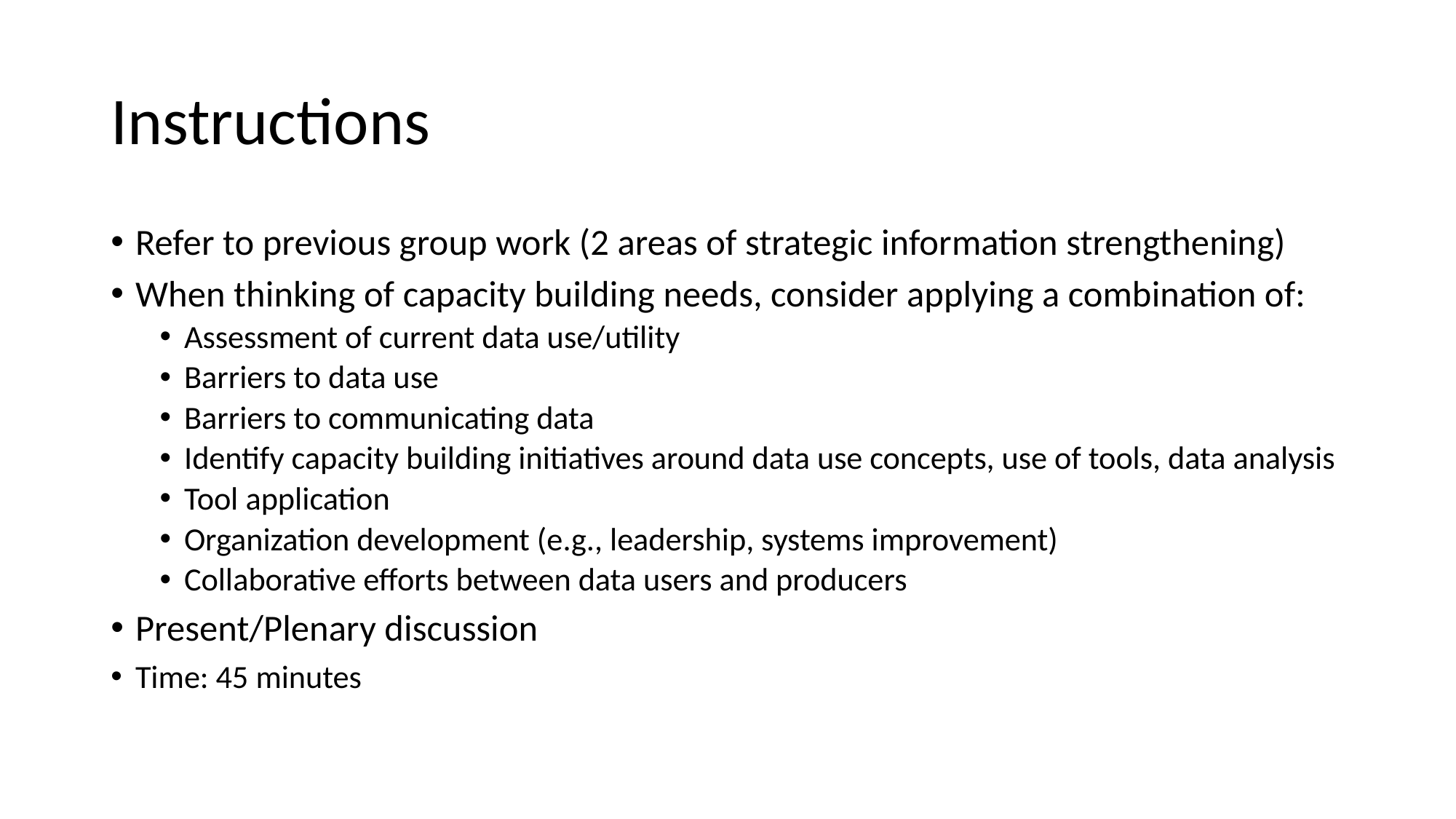

# Instructions
Refer to previous group work (2 areas of strategic information strengthening)
When thinking of capacity building needs, consider applying a combination of:
Assessment of current data use/utility
Barriers to data use
Barriers to communicating data
Identify capacity building initiatives around data use concepts, use of tools, data analysis
Tool application
Organization development (e.g., leadership, systems improvement)
Collaborative efforts between data users and producers
Present/Plenary discussion
Time: 45 minutes